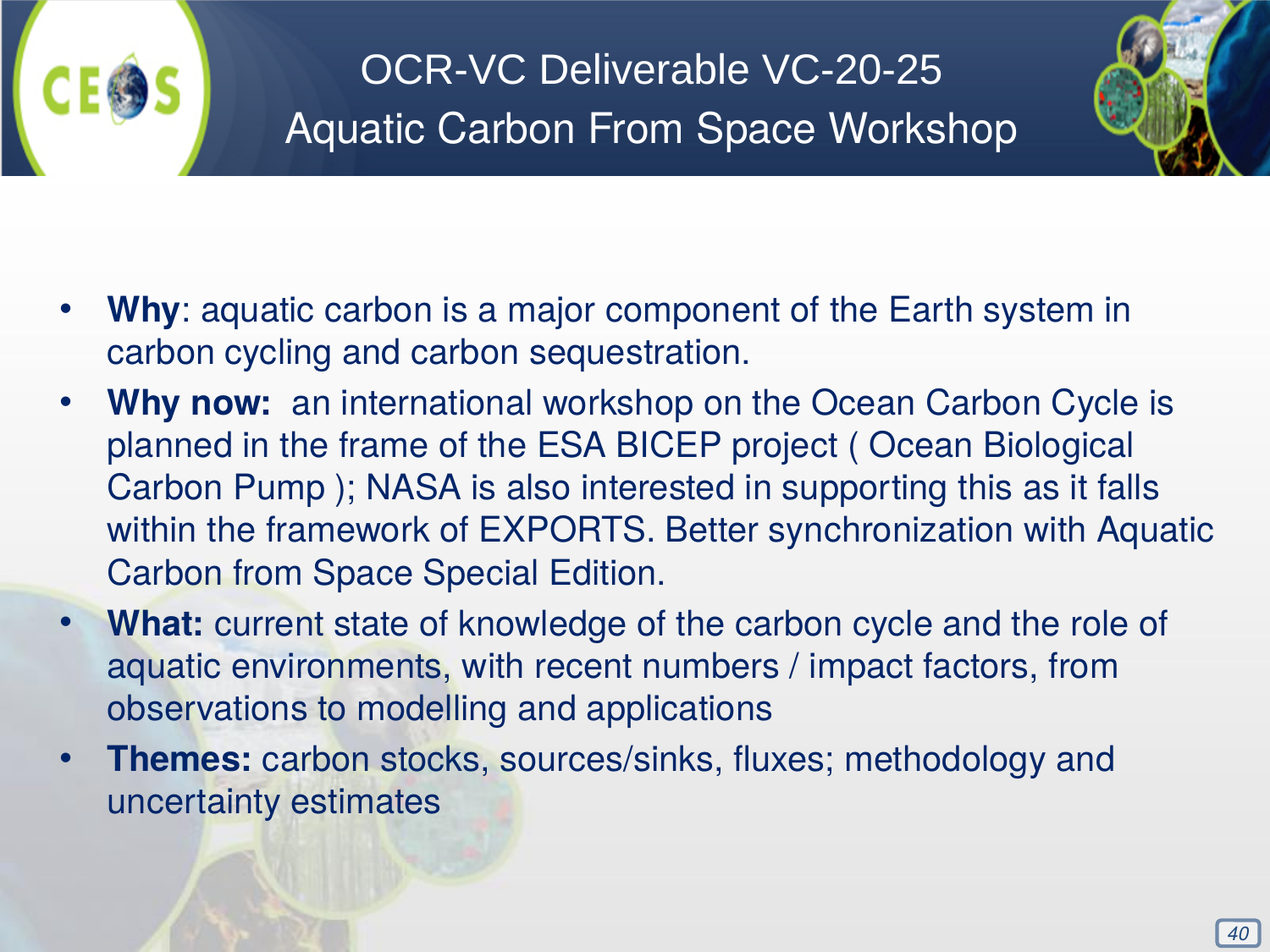

OCR-VC Deliverable VC-20-25
Aquatic Carbon From Space Workshop

Why: aquatic carbon is a major component of the Earth system in carbon cycling and carbon sequestration.
Why now:  an international workshop on the Ocean Carbon Cycle is planned in the frame of the ESA BICEP project ( Ocean Biological Carbon Pump ); NASA is also interested in supporting this as it falls within the framework of EXPORTS. Better synchronization with Aquatic Carbon from Space Special Edition.
What: current state of knowledge of the carbon cycle and the role of aquatic environments, with recent numbers / impact factors, from observations to modelling and applications
Themes: carbon stocks, sources/sinks, fluxes; methodology and uncertainty estimates
40